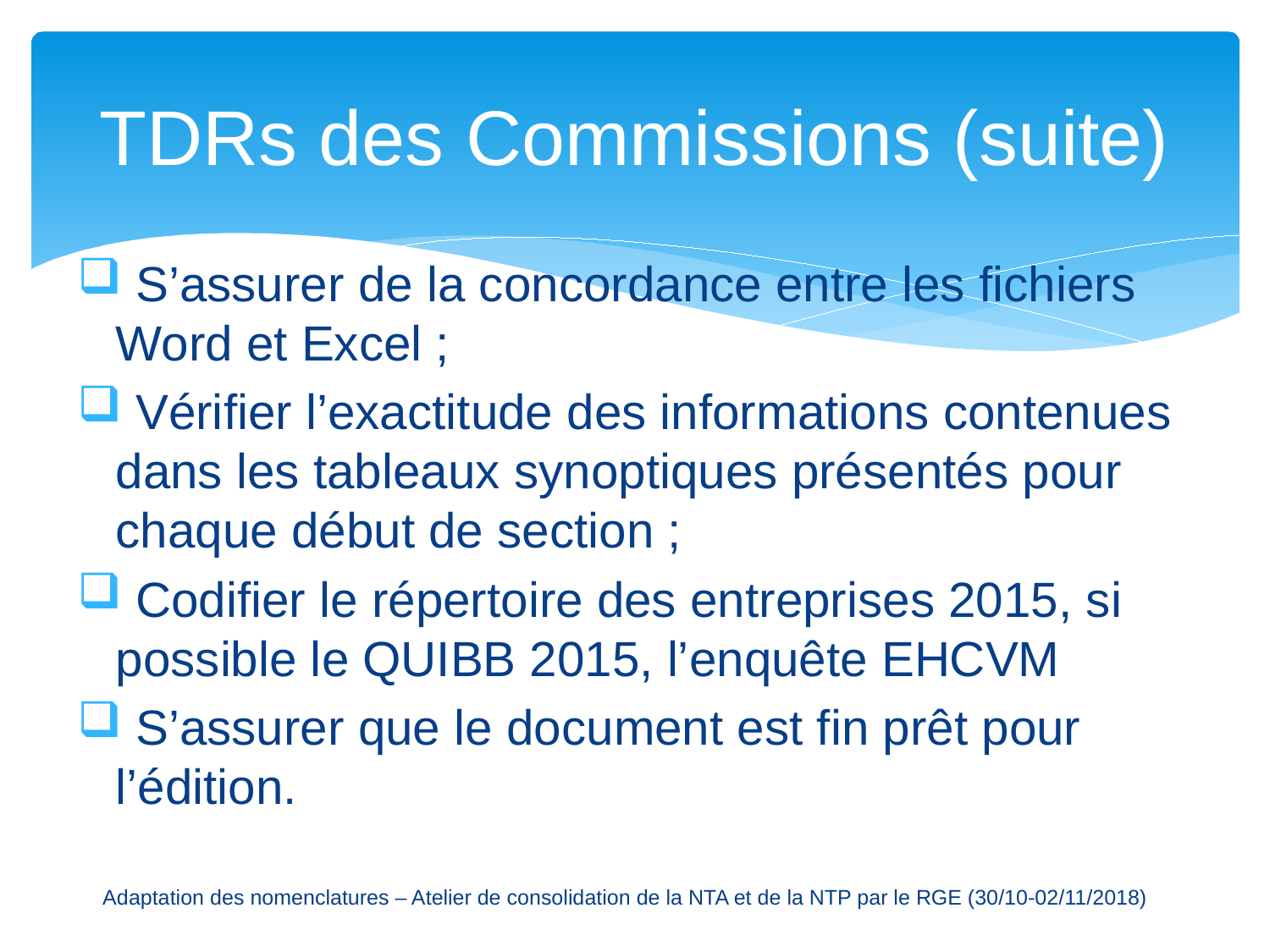

# TDRs des Commissions (suite)
 S’assurer de la concordance entre les fichiers Word et Excel ;
 Vérifier l’exactitude des informations contenues dans les tableaux synoptiques présentés pour chaque début de section ;
 Codifier le répertoire des entreprises 2015, si possible le QUIBB 2015, l’enquête EHCVM
 S’assurer que le document est fin prêt pour l’édition.
Adaptation des nomenclatures – Atelier de consolidation de la NTA et de la NTP par le RGE (30/10-02/11/2018)